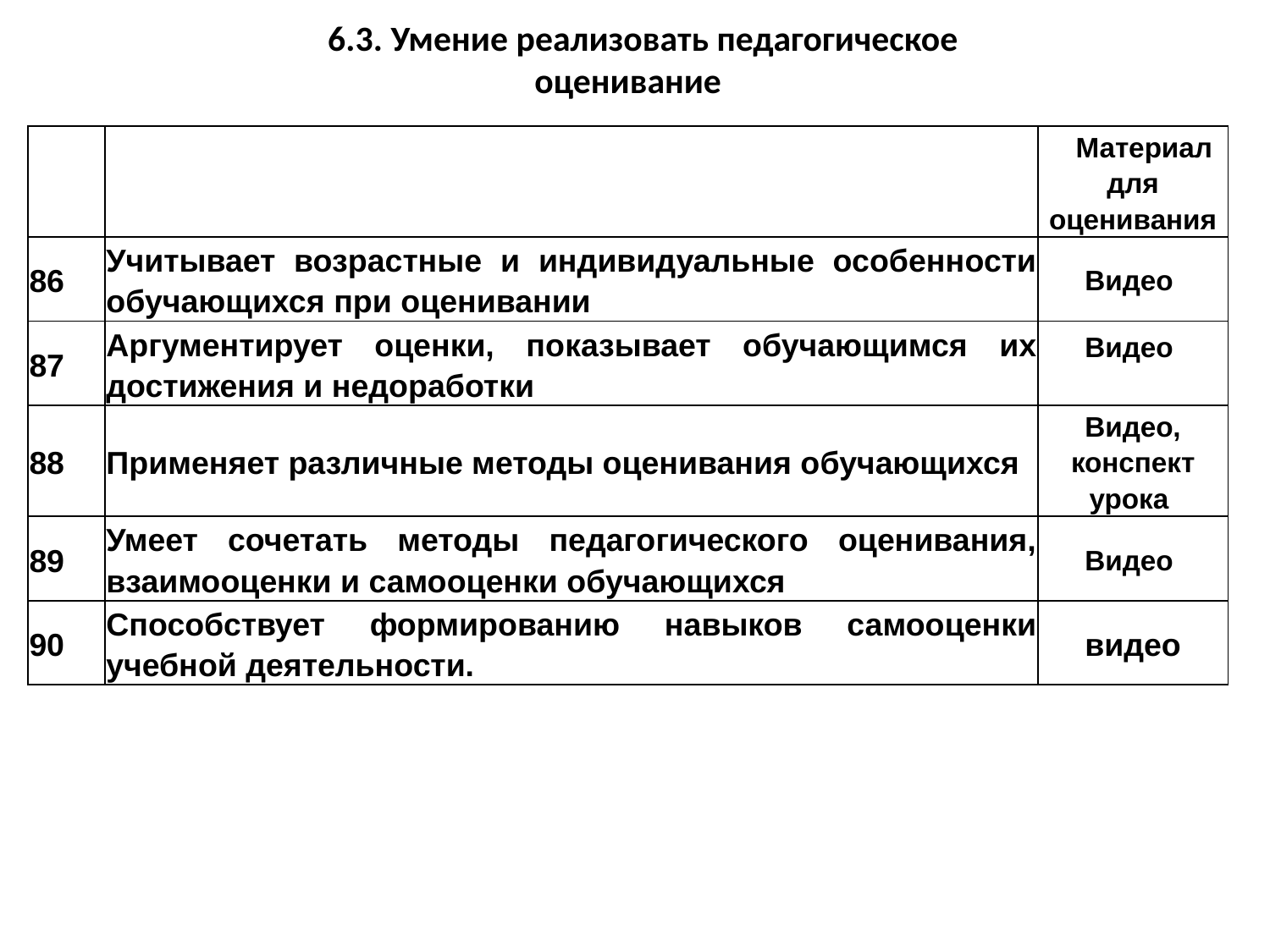

6.3. Умение реализовать педагогическое оценивание

|  |  | Материал для оценивания |
| --- | --- | --- |
| 86 | Учитывает возрастные и индивидуальные особенности обучающихся при оценивании | Видео |
| 87 | Аргументирует оценки, показывает обучающимся их достижения и недоработки | Видео |
| 88 | Применяет различные методы оценивания обучающихся | Видео, конспект урока |
| 89 | Умеет сочетать методы педагогического оценивания, взаимооценки и самооценки обучающихся | Видео |
| 90 | Способствует формированию навыков самооценки учебной деятельности. | видео |